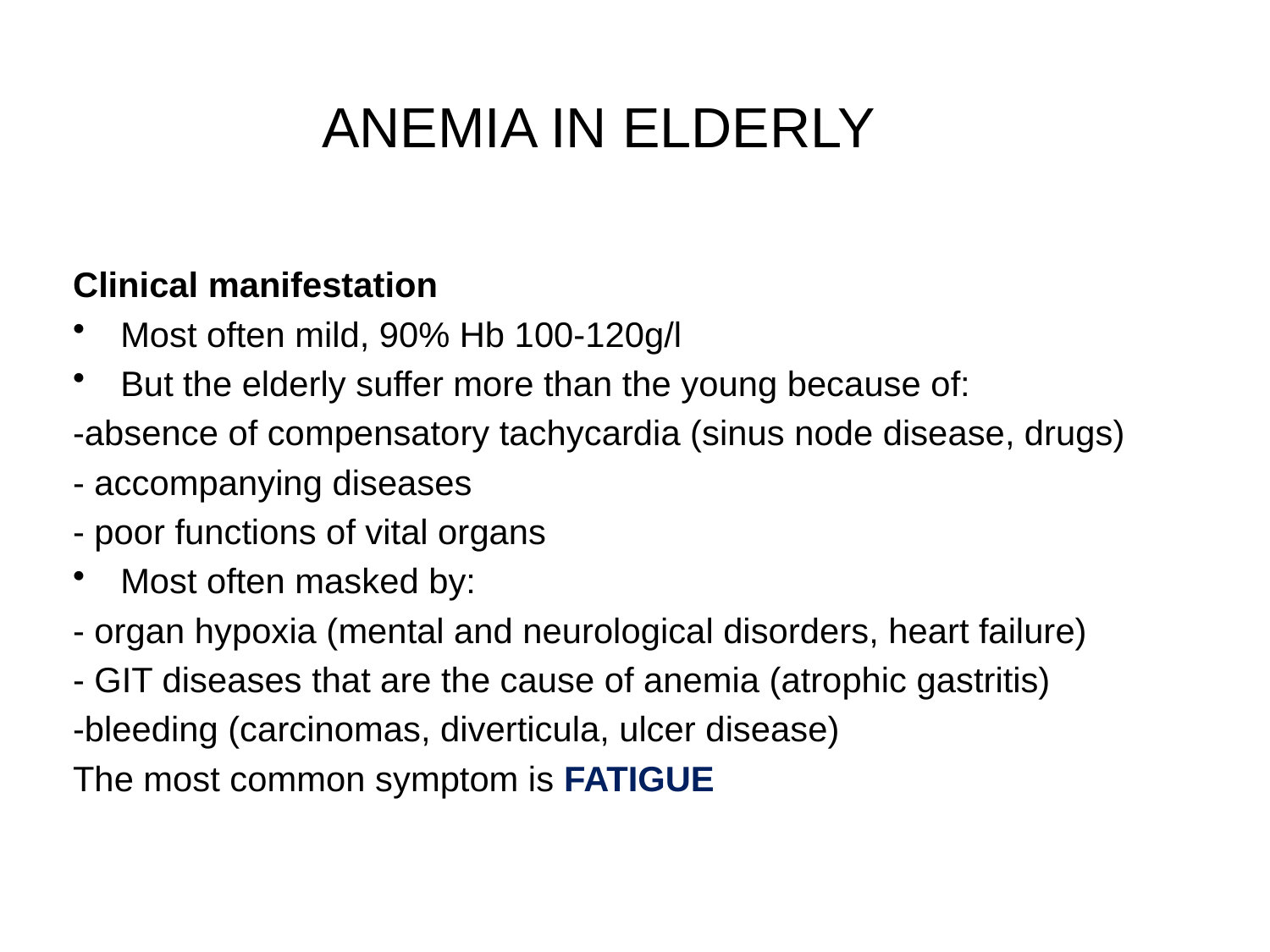

# ANEMIA IN ELDERLY
Clinical manifestation
Most often mild, 90% Hb 100-120g/l
But the elderly suffer more than the young because of:
-absence of compensatory tachycardia (sinus node disease, drugs)
- accompanying diseases
- poor functions of vital organs
Most often masked by:
- organ hypoxia (mental and neurological disorders, heart failure)
- GIT diseases that are the cause of anemia (atrophic gastritis)
-bleeding (carcinomas, diverticula, ulcer disease)
The most common symptom is FATIGUE